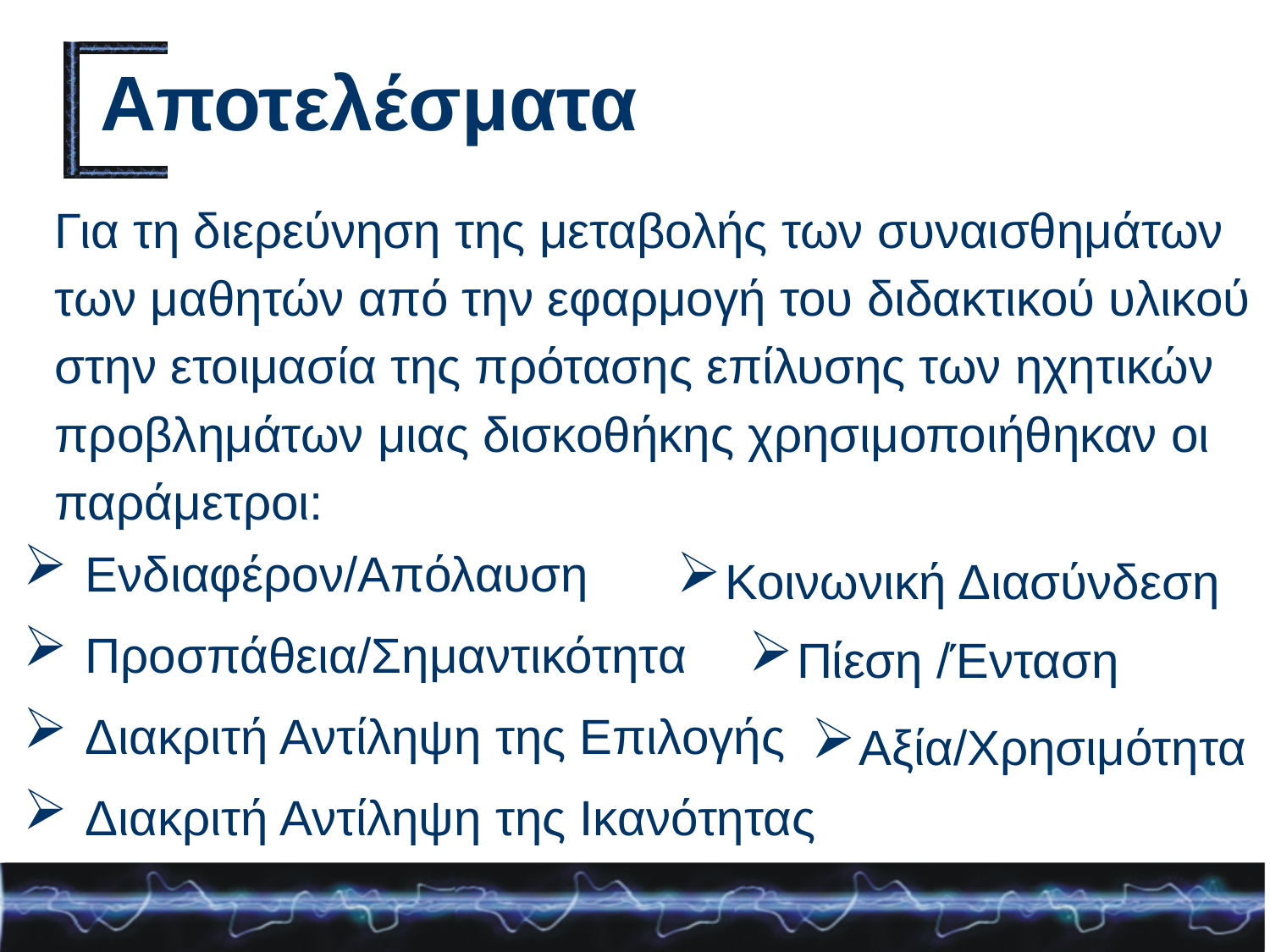

# Αποτελέσματα

Για τη διερεύνηση της μεταβολής των συναισθημάτων των μαθητών από την εφαρμογή του διδακτικού υλικού στην ετοιμασία της πρότασης επίλυσης των ηχητικών προβλημάτων μιας δισκοθήκης χρησιμοποιήθηκαν οι παράμετροι:

Ενδιαφέρον/Απόλαυση
Προσπάθεια/Σημαντικότητα
Διακριτή Αντίληψη της Επιλογής
Διακριτή Αντίληψη της Ικανότητας
Κοινωνική Διασύνδεση
Πίεση /Ένταση
Αξία/Χρησιμότητα